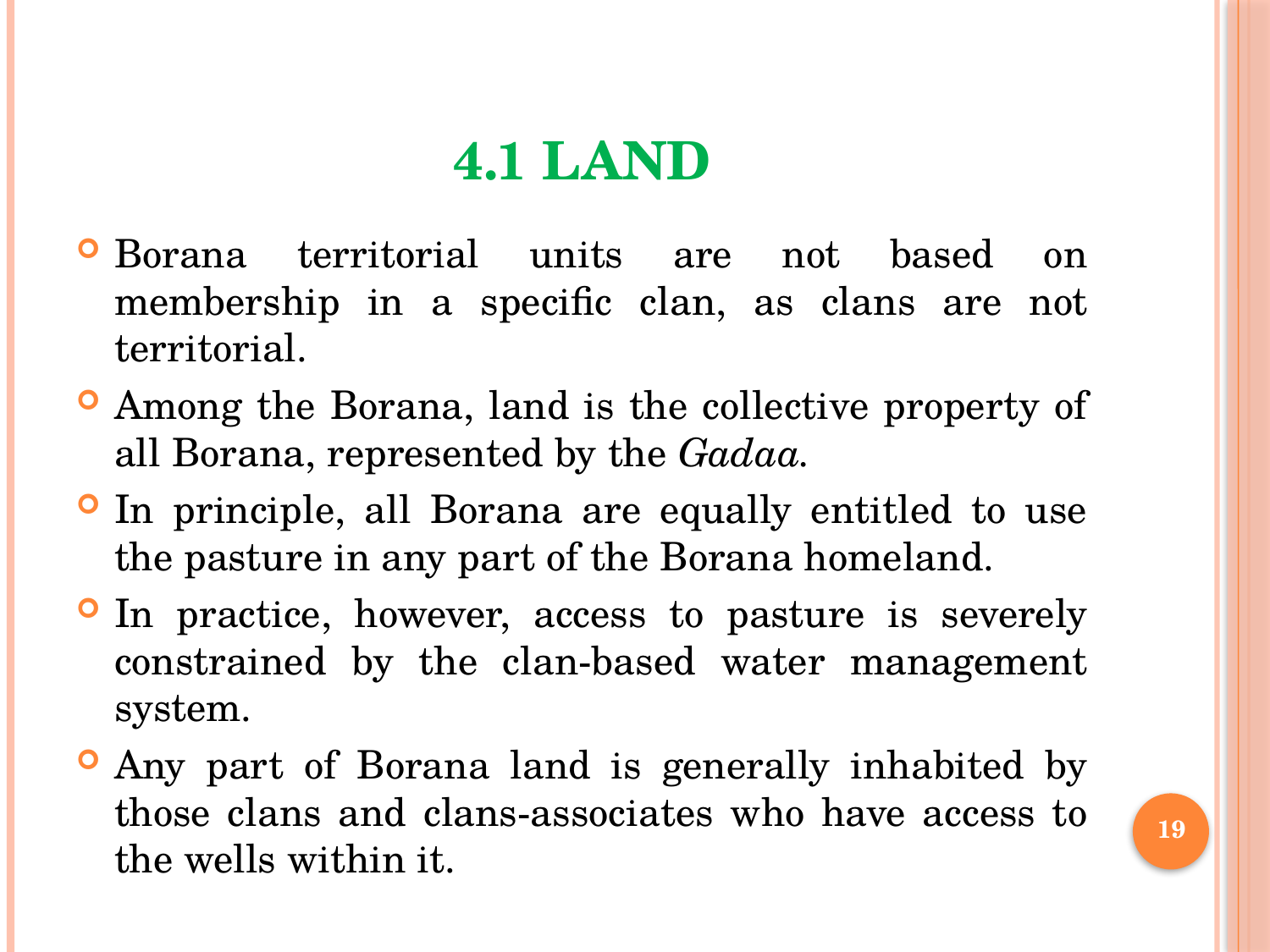

# 4.1 Land
Borana territorial units are not based on membership in a specific clan, as clans are not territorial.
Among the Borana, land is the collective property of all Borana, represented by the Gadaa.
In principle, all Borana are equally entitled to use the pasture in any part of the Borana homeland.
In practice, however, access to pasture is severely constrained by the clan-based water management system.
Any part of Borana land is generally inhabited by those clans and clans-associates who have access to the wells within it.
19